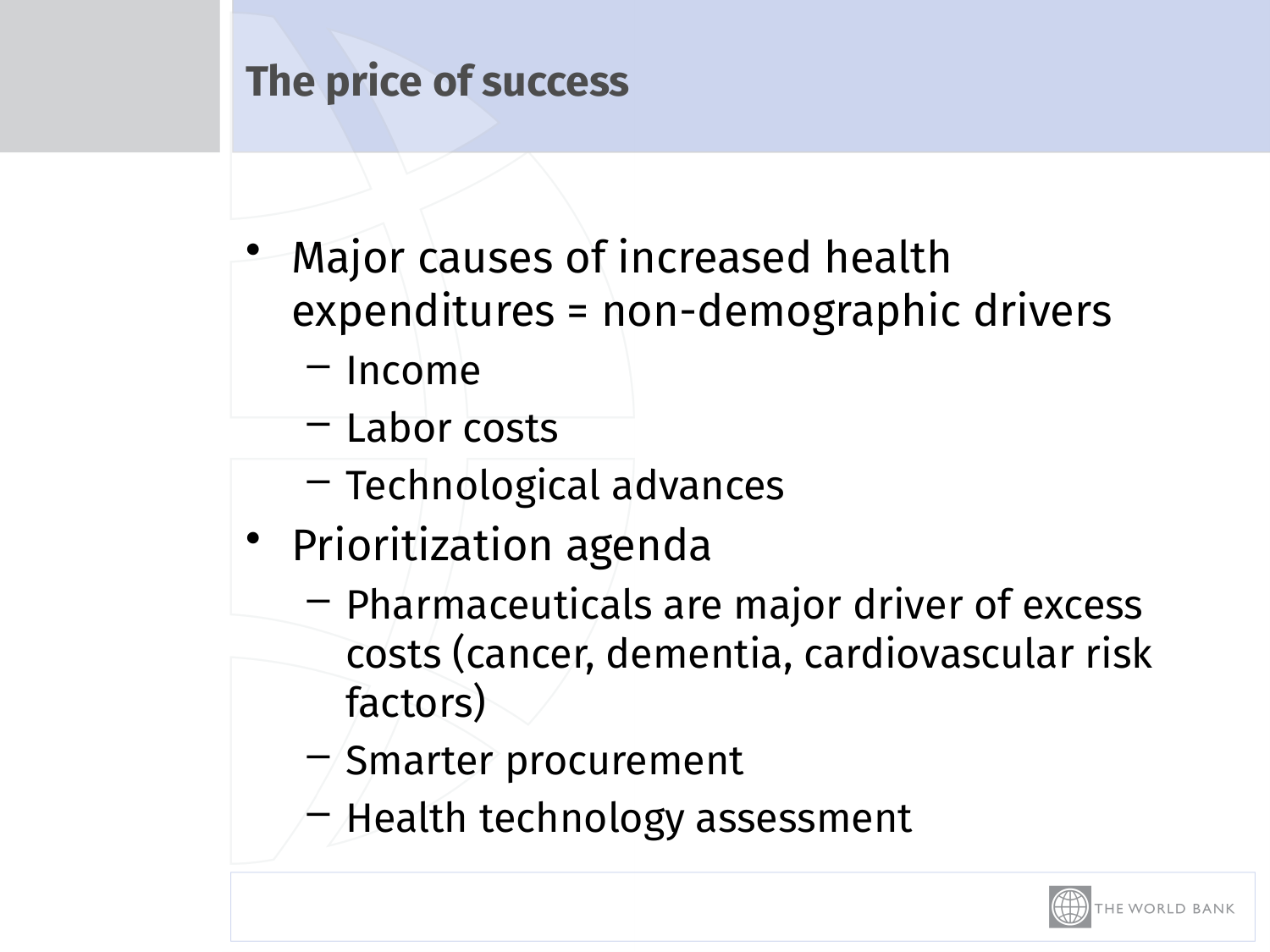

# The price of success
Major causes of increased health expenditures = non-demographic drivers
Income
Labor costs
Technological advances
Prioritization agenda
Pharmaceuticals are major driver of excess costs (cancer, dementia, cardiovascular risk factors)
Smarter procurement
Health technology assessment